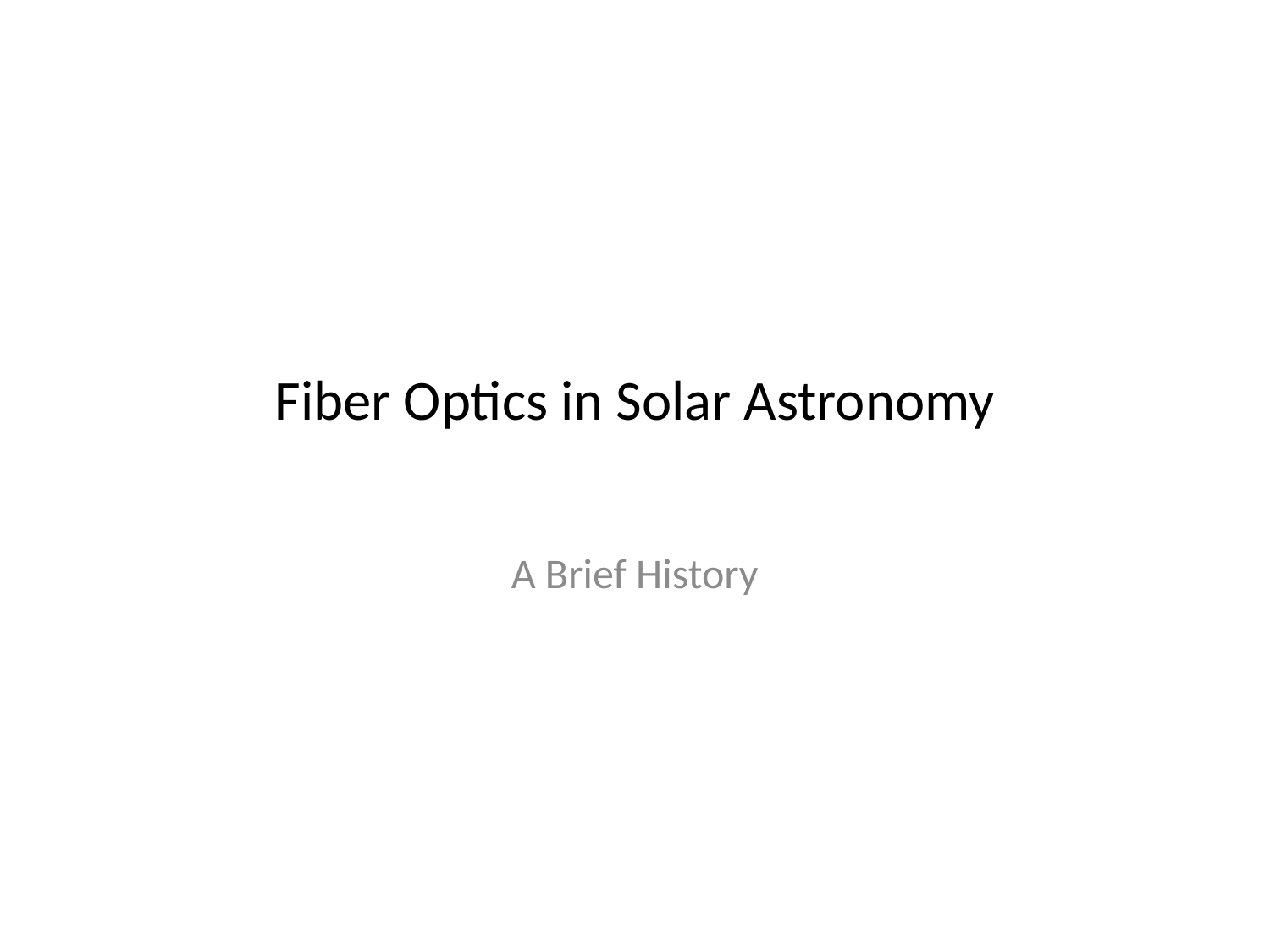

# Fiber Optics in Solar Astronomy
A Brief History